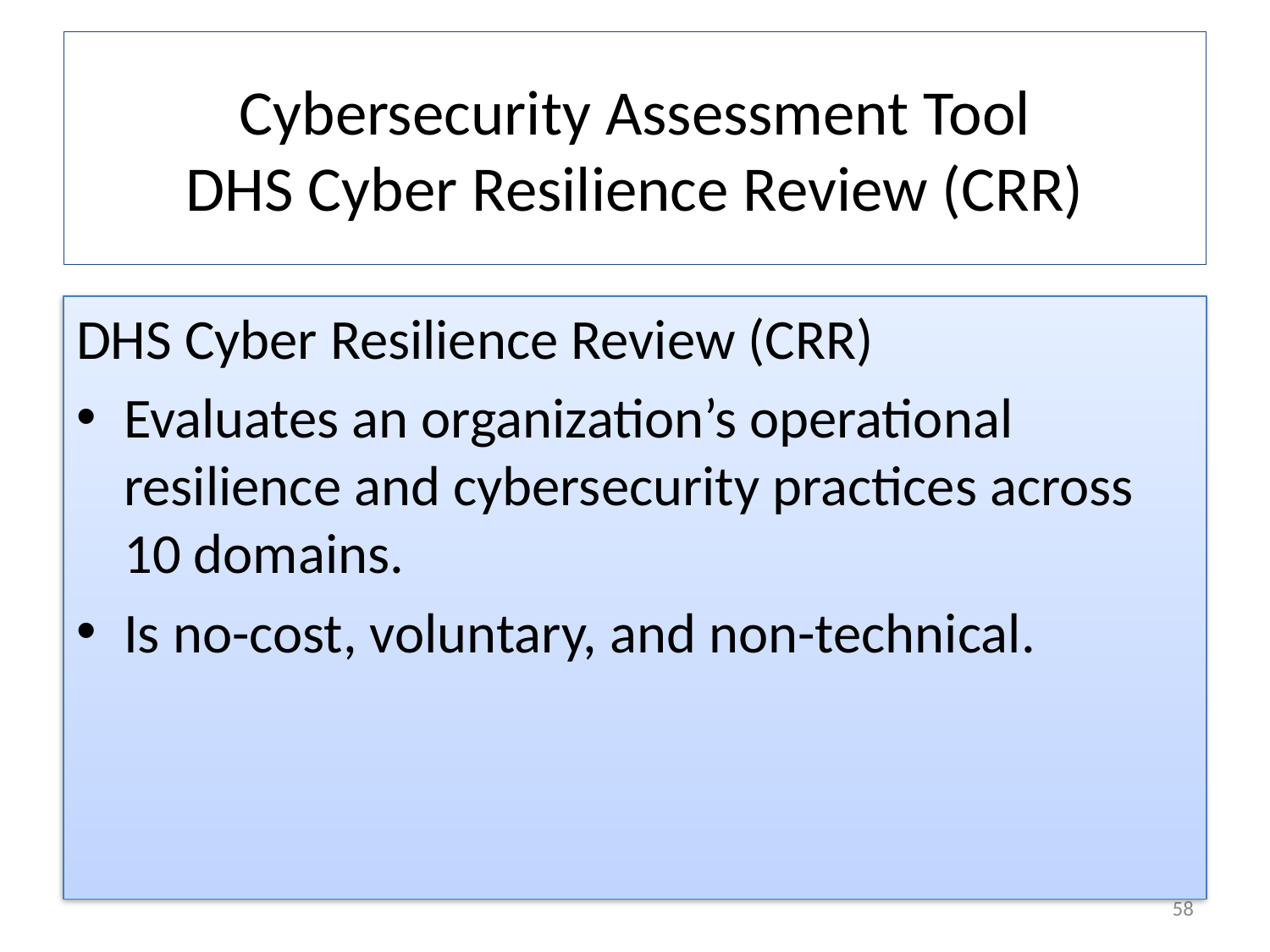

# Cybersecurity Assessment Tool DHS Cyber Resilience Review (CRR)
DHS Cyber Resilience Review (CRR)
Evaluates an organization’s operational resilience and cybersecurity practices across 10 domains.
Is no-cost, voluntary, and non-technical.
58